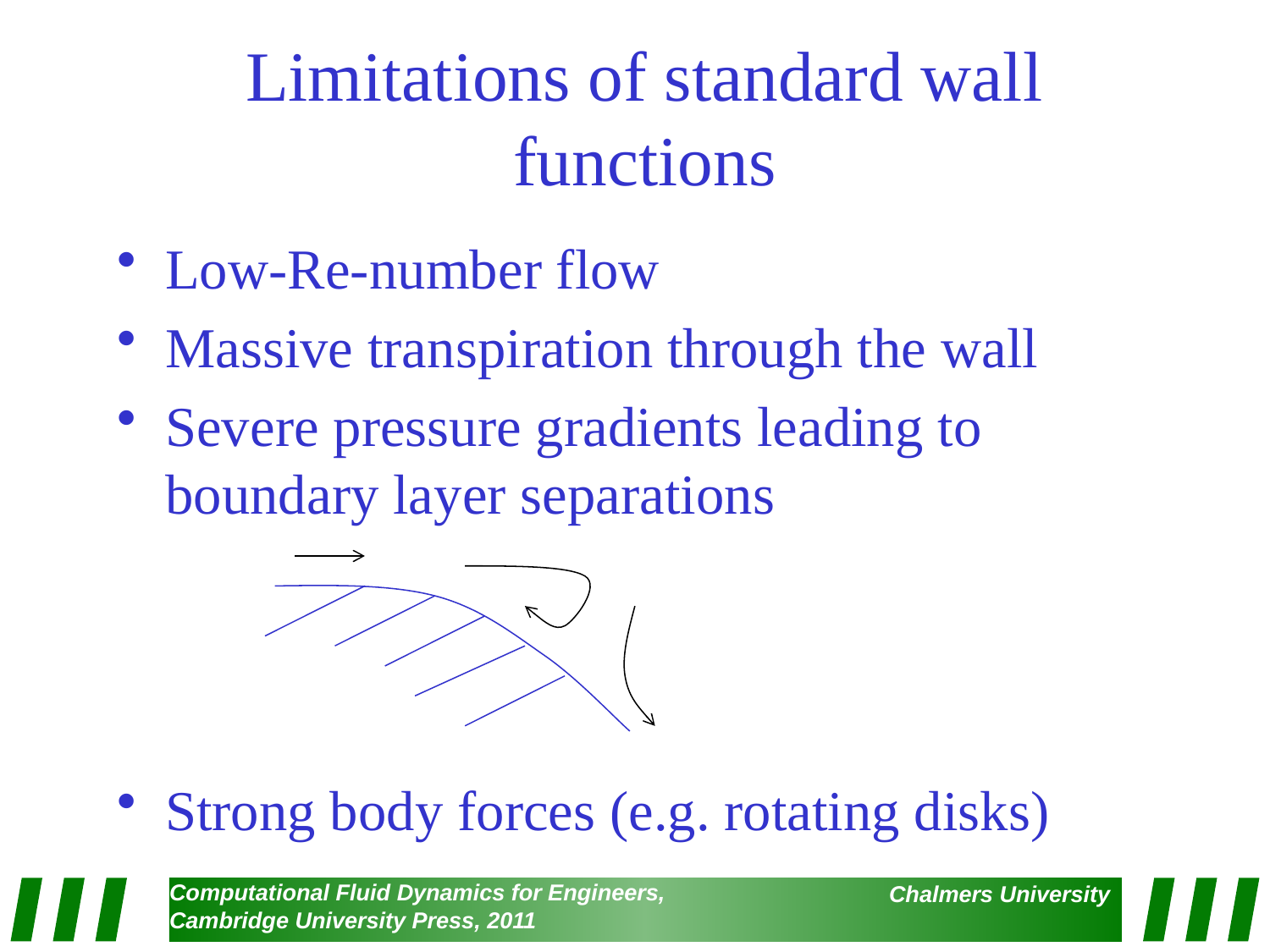

# Limitations of standard wall functions
Low-Re-number flow
Massive transpiration through the wall
Severe pressure gradients leading to boundary layer separations

Strong body forces (e.g. rotating disks)